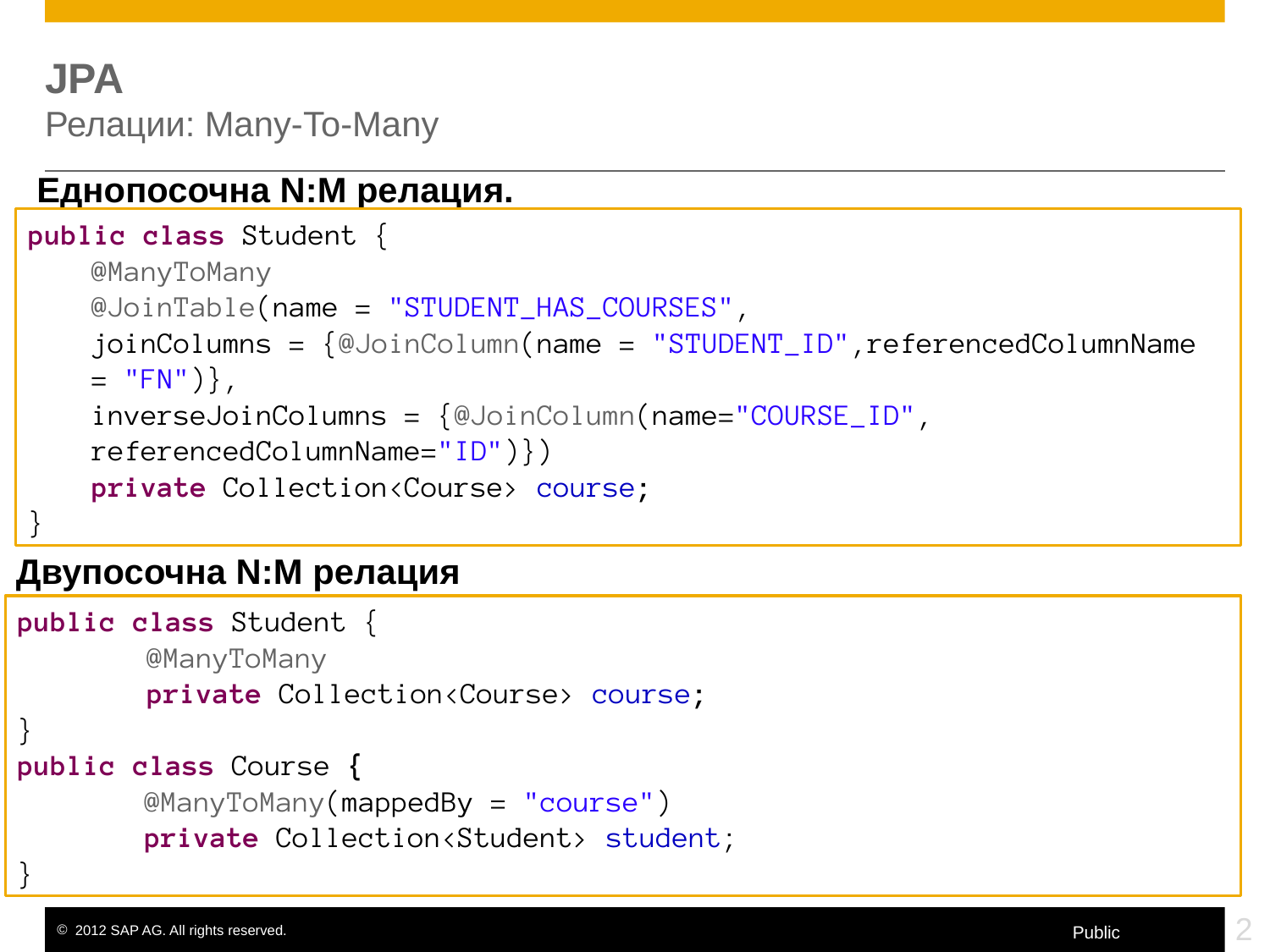

# JPA Релации: Many-To-Many
Eднопосочна N:M релация.

public class Student {
@ManyToMany
@JoinTable(name = "STUDENT_HAS_COURSES",
joinColumns = {@JoinColumn(name = "STUDENT_ID",referencedColumnName = "FN")},
inverseJoinColumns = {@JoinColumn(name="COURSE_ID", referencedColumnName="ID")})
private Collection<Course> course;
}
Двупосочна N:M релация
public class Student {
    @ManyToMany
    private Collection<Course> course;
}
public class Course {
	@ManyToMany(mappedBy = "course")
	private Collection<Student> student;
}
2